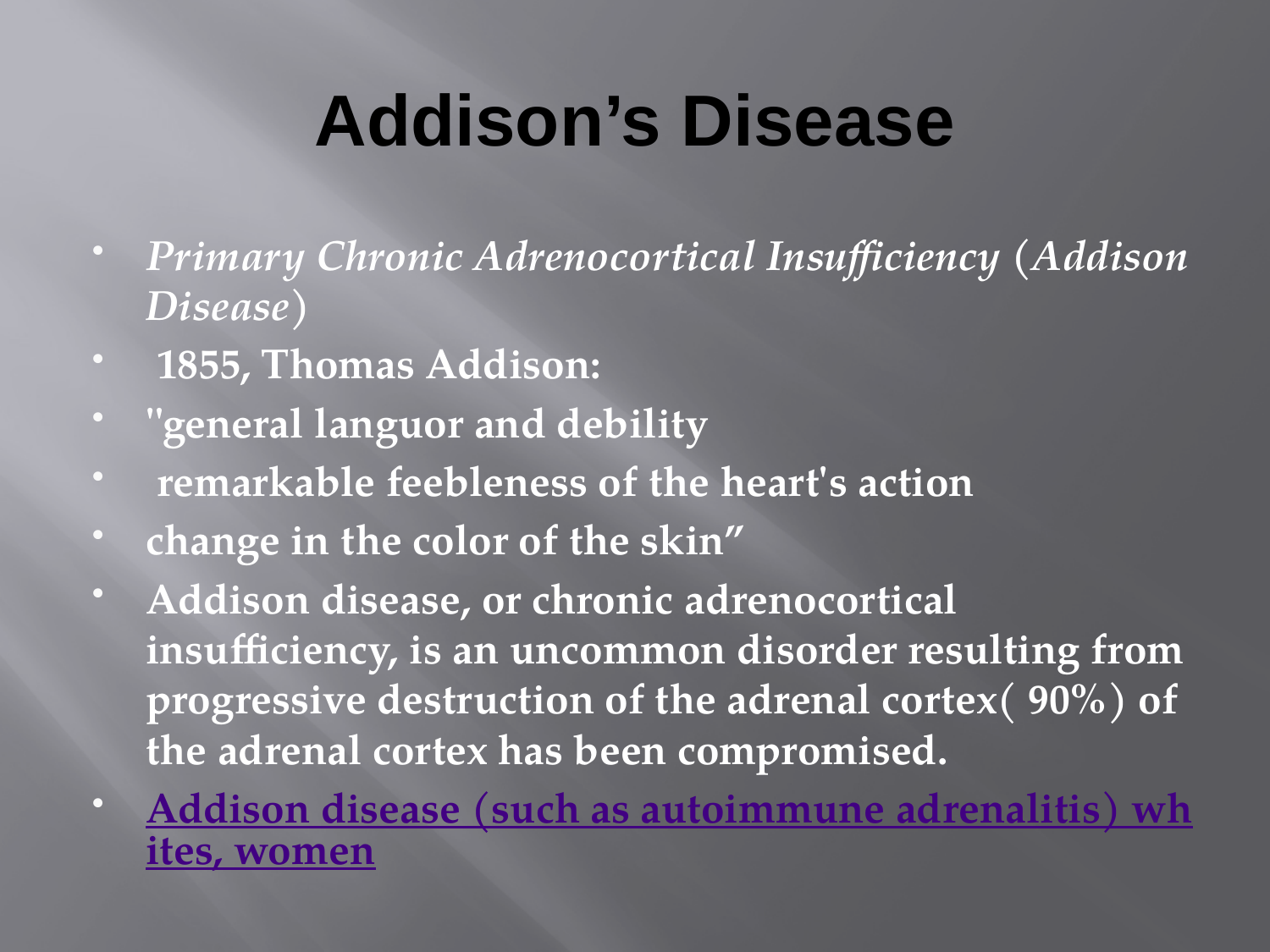

# Addison’s Disease
Primary Chronic Adrenocortical Insufficiency (Addison Disease)
 1855, Thomas Addison:
"general languor and debility
 remarkable feebleness of the heart's action
change in the color of the skin”
Addison disease, or chronic adrenocortical insufficiency, is an uncommon disorder resulting from progressive destruction of the adrenal cortex( 90%) of the adrenal cortex has been compromised.
Addison disease (such as autoimmune adrenalitis) whites, women